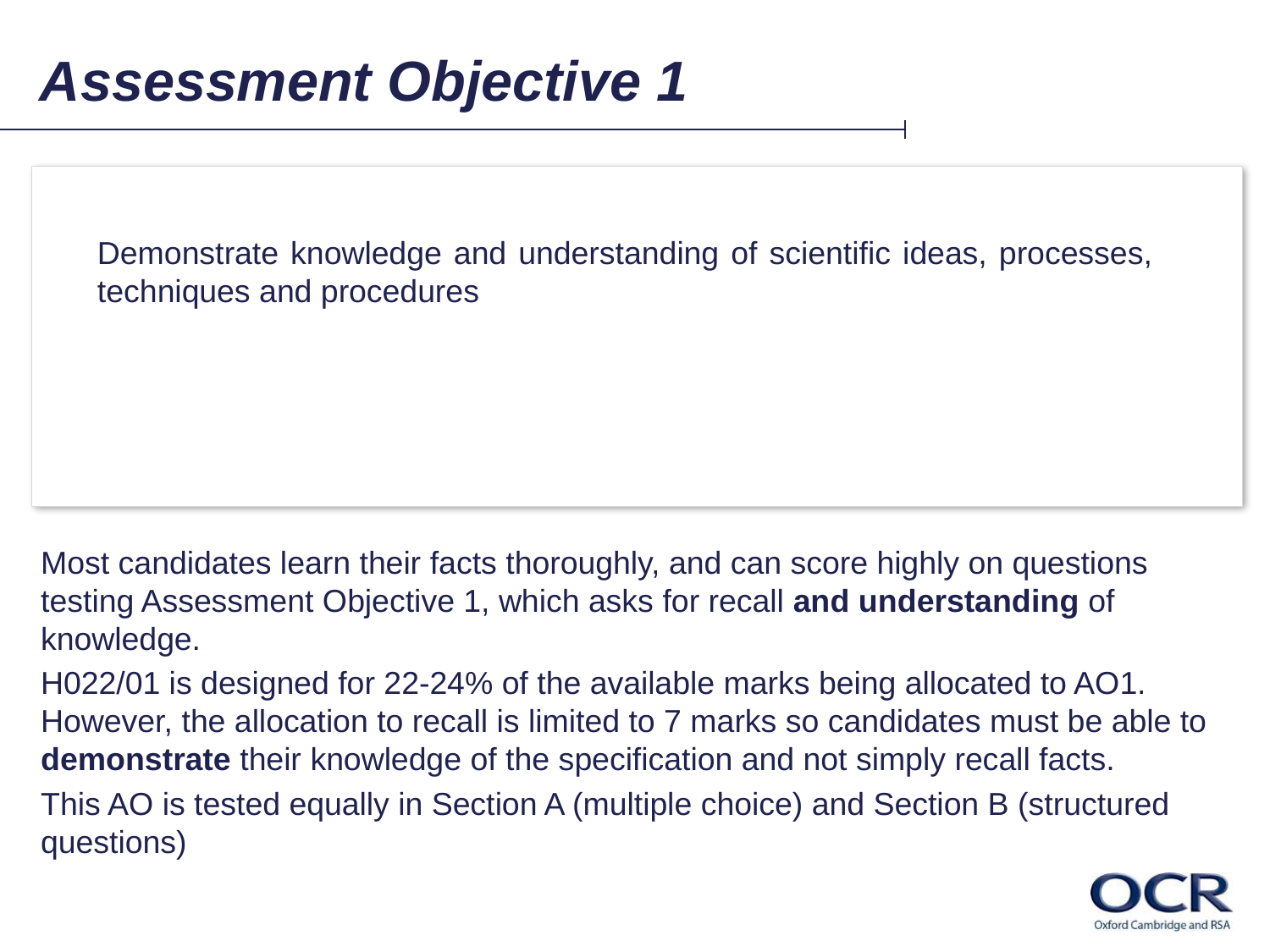

# Assessment Objective 1
Demonstrate knowledge and understanding of scientific ideas, processes, techniques and procedures
Most candidates learn their facts thoroughly, and can score highly on questions testing Assessment Objective 1, which asks for recall and understanding of knowledge.
H022/01 is designed for 22-24% of the available marks being allocated to AO1. However, the allocation to recall is limited to 7 marks so candidates must be able to demonstrate their knowledge of the specification and not simply recall facts.
This AO is tested equally in Section A (multiple choice) and Section B (structured questions)